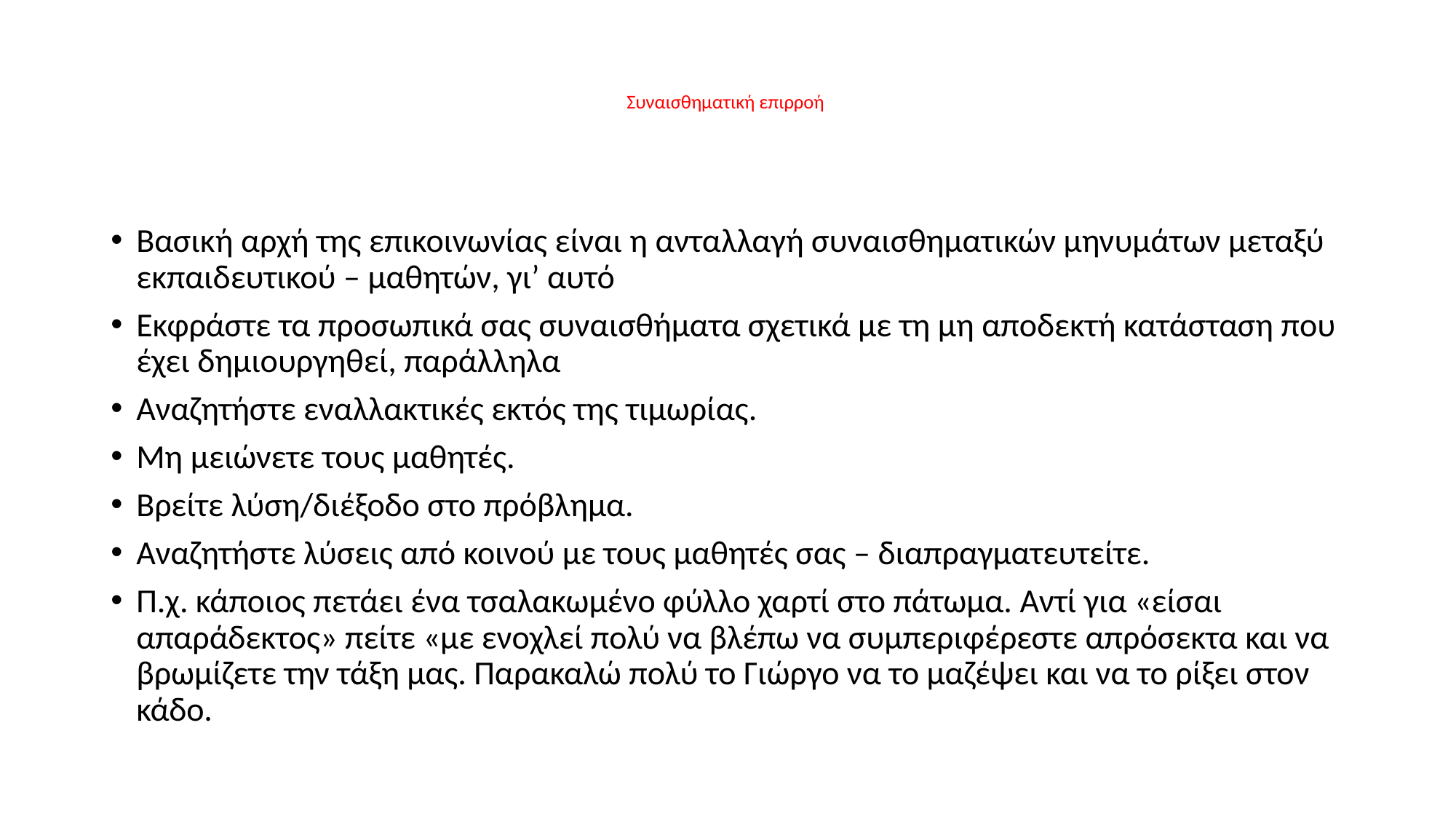

# Συναισθηματική επιρροή
Βασική αρχή της επικοινωνίας είναι η ανταλλαγή συναισθηματικών μηνυμάτων μεταξύ εκπαιδευτικού – μαθητών, γι’ αυτό
Εκφράστε τα προσωπικά σας συναισθήματα σχετικά με τη μη αποδεκτή κατάσταση που έχει δημιουργηθεί, παράλληλα
Αναζητήστε εναλλακτικές εκτός της τιμωρίας.
Μη μειώνετε τους μαθητές.
Βρείτε λύση/διέξοδο στο πρόβλημα.
Αναζητήστε λύσεις από κοινού με τους μαθητές σας – διαπραγματευτείτε.
Π.χ. κάποιος πετάει ένα τσαλακωμένο φύλλο χαρτί στο πάτωμα. Αντί για «είσαι απαράδεκτος» πείτε «με ενοχλεί πολύ να βλέπω να συμπεριφέρεστε απρόσεκτα και να βρωμίζετε την τάξη μας. Παρακαλώ πολύ το Γιώργο να το μαζέψει και να το ρίξει στον κάδο.